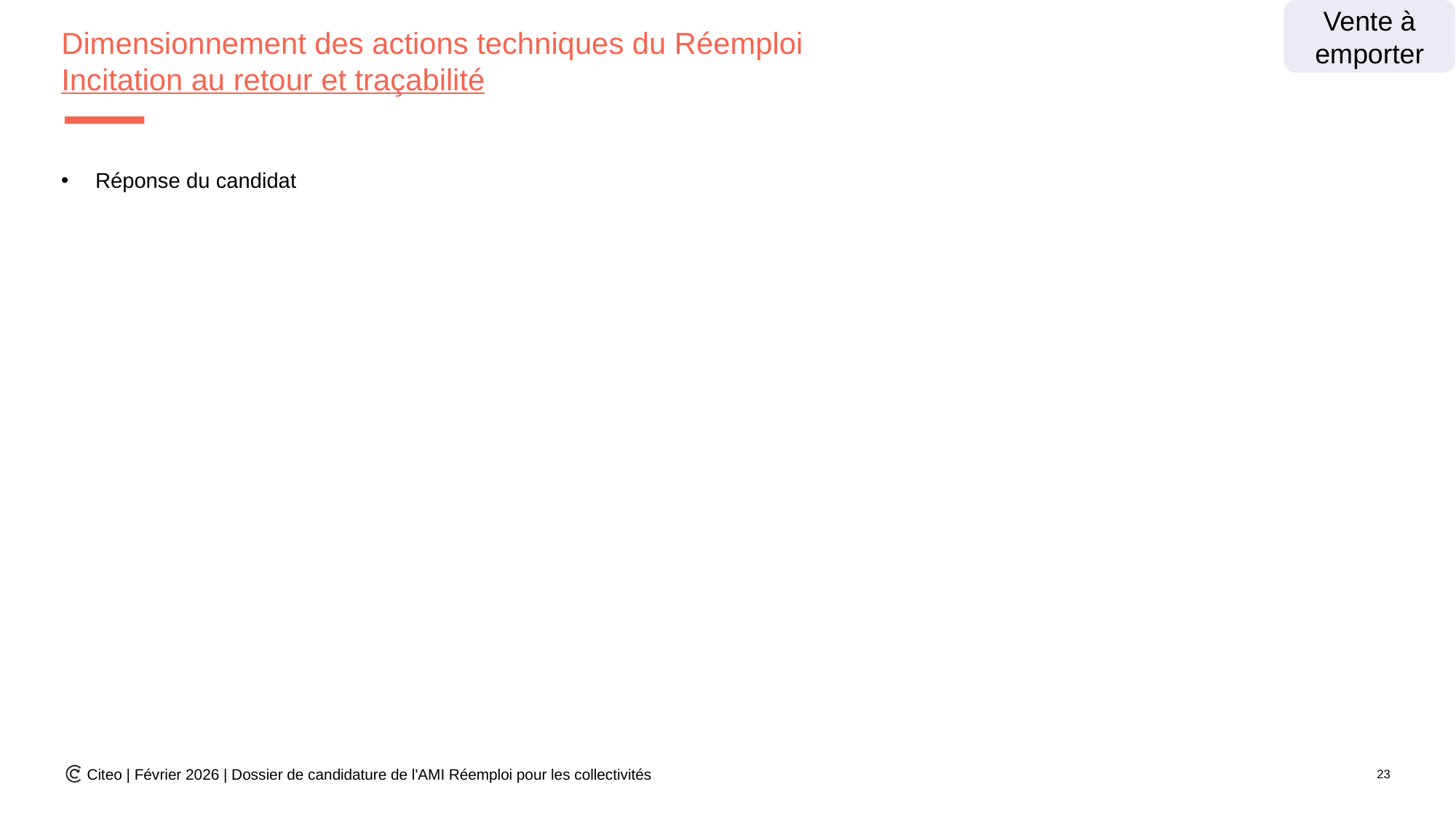

Vente à emporter
# Dimensionnement des actions techniques du Réemploi Incitation au retour et traçabilité
Réponse du candidat
Citeo | Février 2026 | Dossier de candidature de l'AMI Réemploi pour les collectivités
23